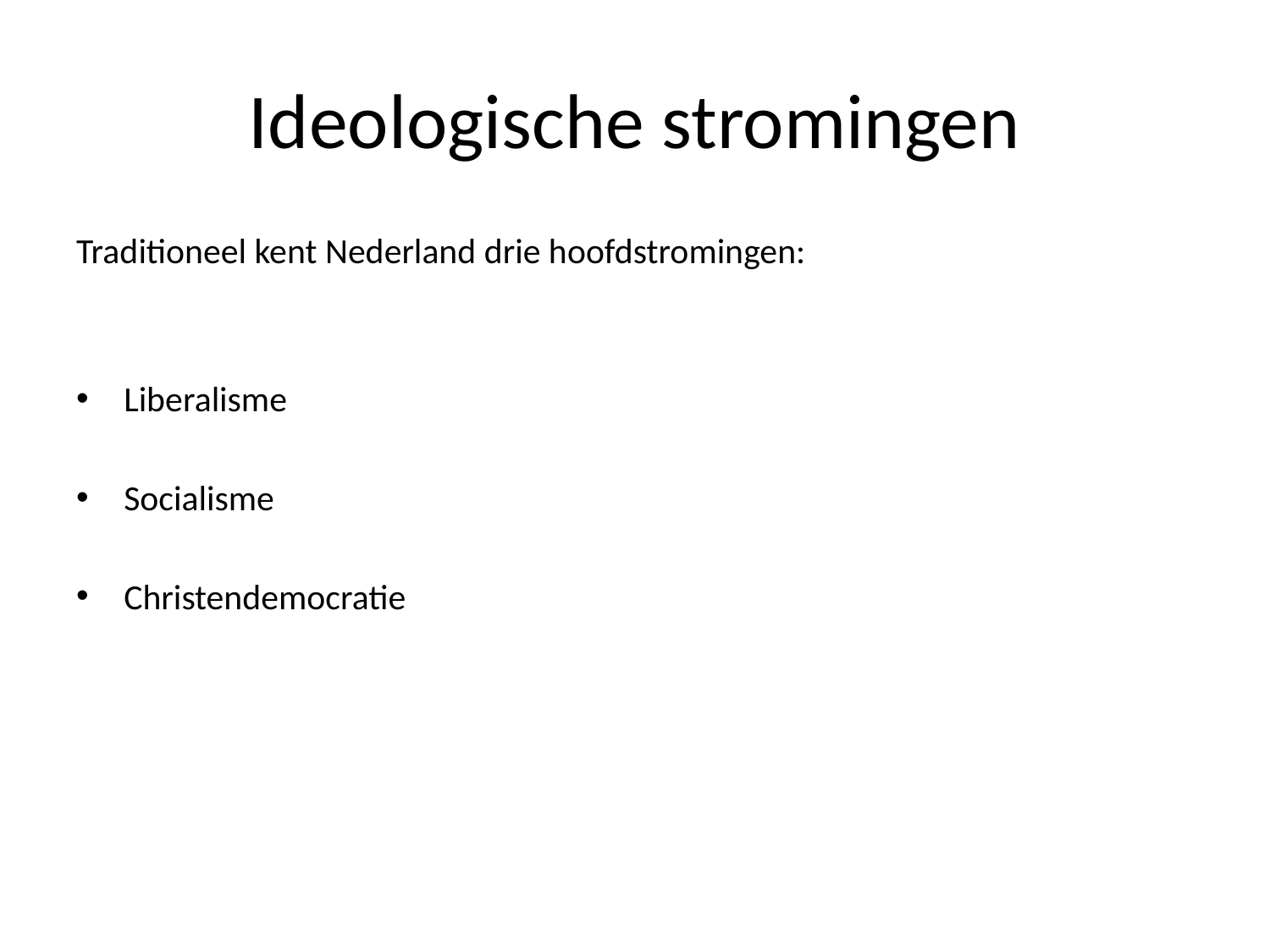

# Ideologische stromingen
Traditioneel kent Nederland drie hoofdstromingen:

Liberalisme

Socialisme

Christendemocratie